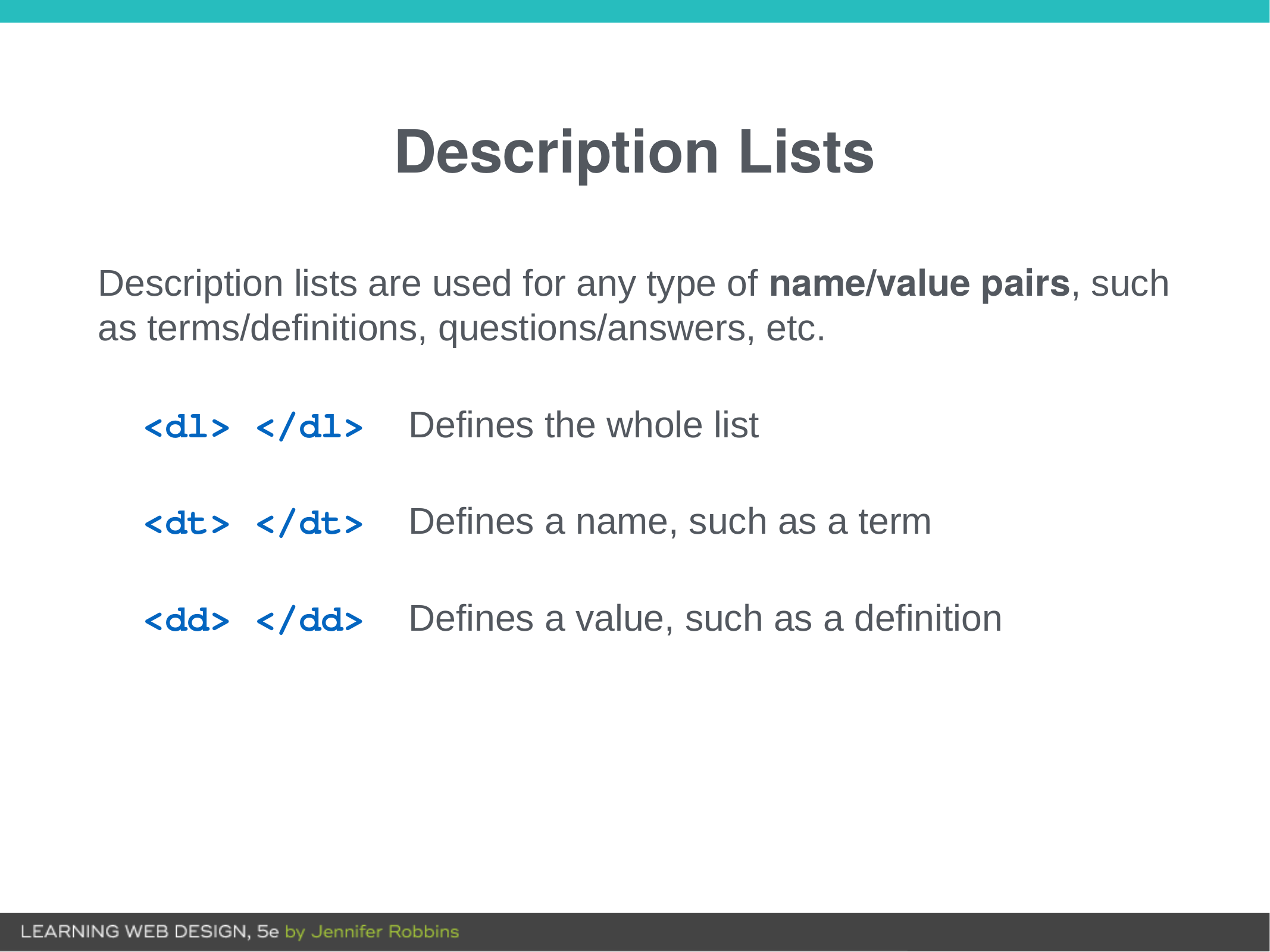

# Description Lists
Description lists are used for any type of name/value pairs, such as terms/definitions, questions/answers, etc.
<dl> </dl>   Defines the whole list
<dt> </dt>   Defines a name, such as a term
<dd> </dd>   Defines a value, such as a definition